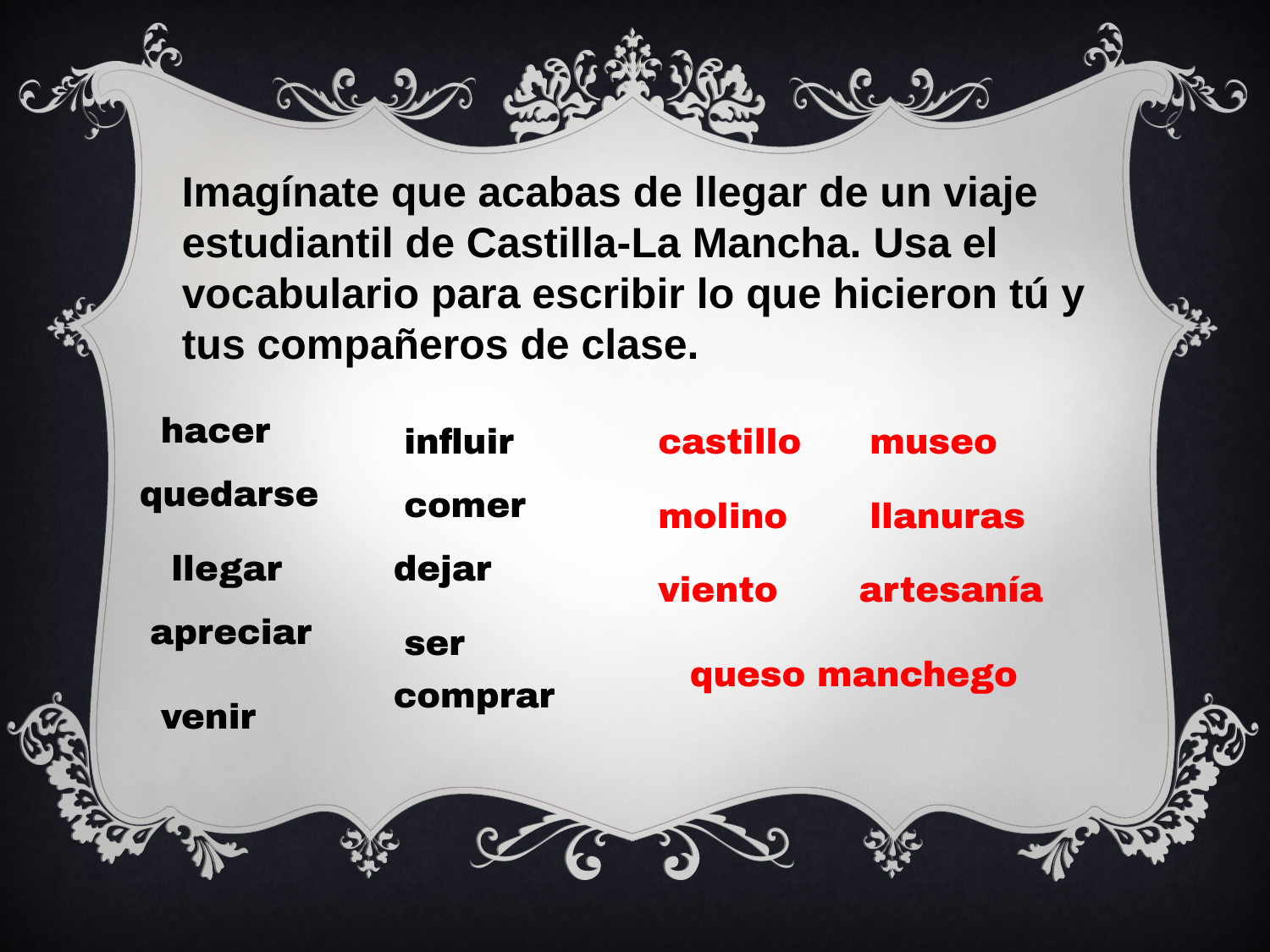

Imagínate que acabas de llegar de un viaje estudiantil de Castilla-La Mancha. Usa el vocabulario para escribir lo que hicieron tú y tus compañeros de clase.

hacer
influir
castillo
museo
quedarse
comer
molino
llanuras
llegar
dejar
viento
artesanía
apreciar
ser
queso manchego
comprar
venir